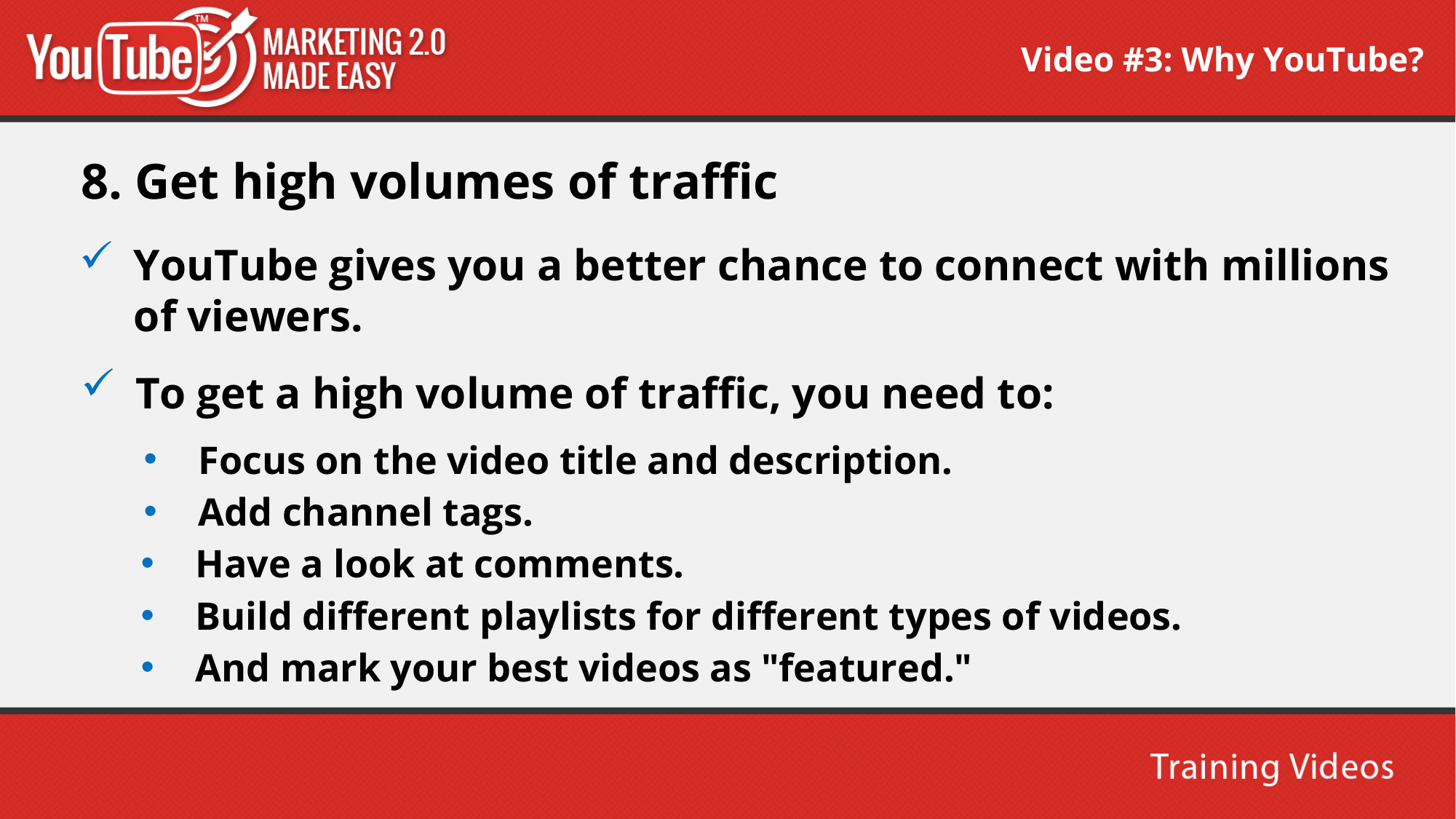

Video #3: Why YouTube?
8. Get high volumes of traffic
YouTube gives you a better chance to connect with millions of viewers.
To get a high volume of traffic, you need to:
Focus on the video title and description.
Add channel tags.
Have a look at comments.
Build different playlists for different types of videos.
And mark your best videos as "featured."